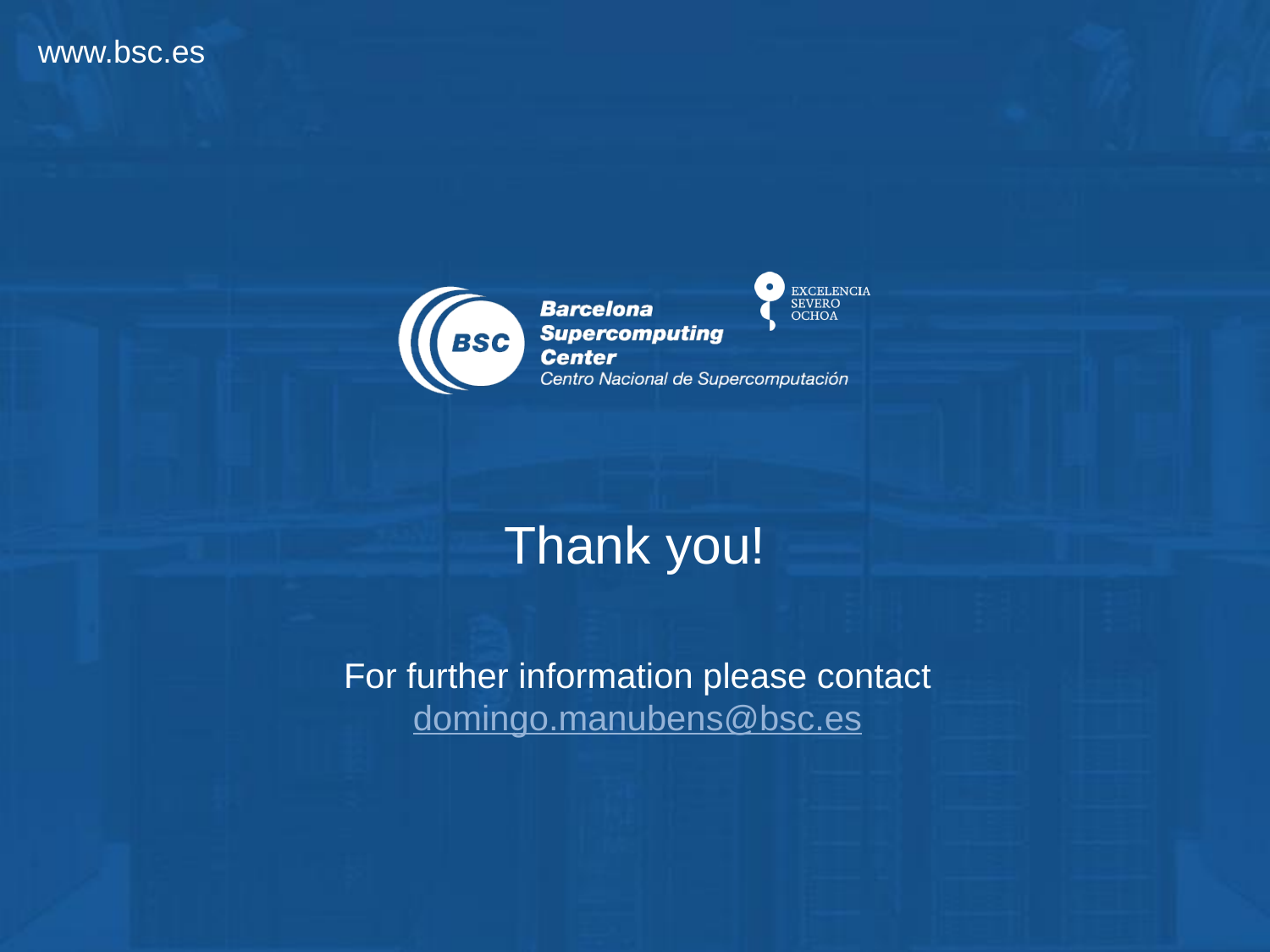

Thank you!
For further information please contact
domingo.manubens@bsc.es